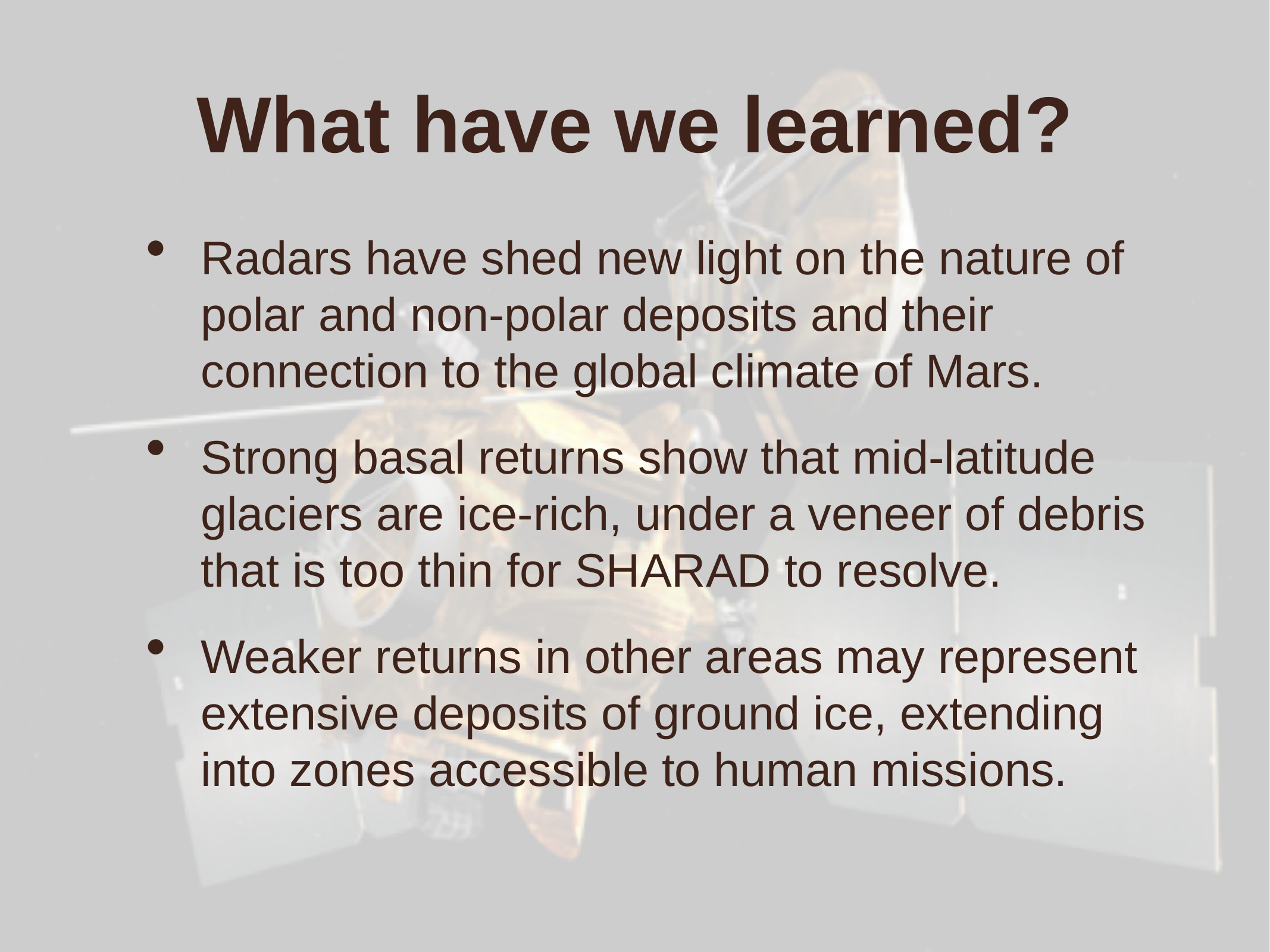

What have we learned?
Radars have shed new light on the nature of polar and non-polar deposits and their connection to the global climate of Mars.
Strong basal returns show that mid-latitude glaciers are ice-rich, under a veneer of debris that is too thin for SHARAD to resolve.
Weaker returns in other areas may represent extensive deposits of ground ice, extending into zones accessible to human missions.